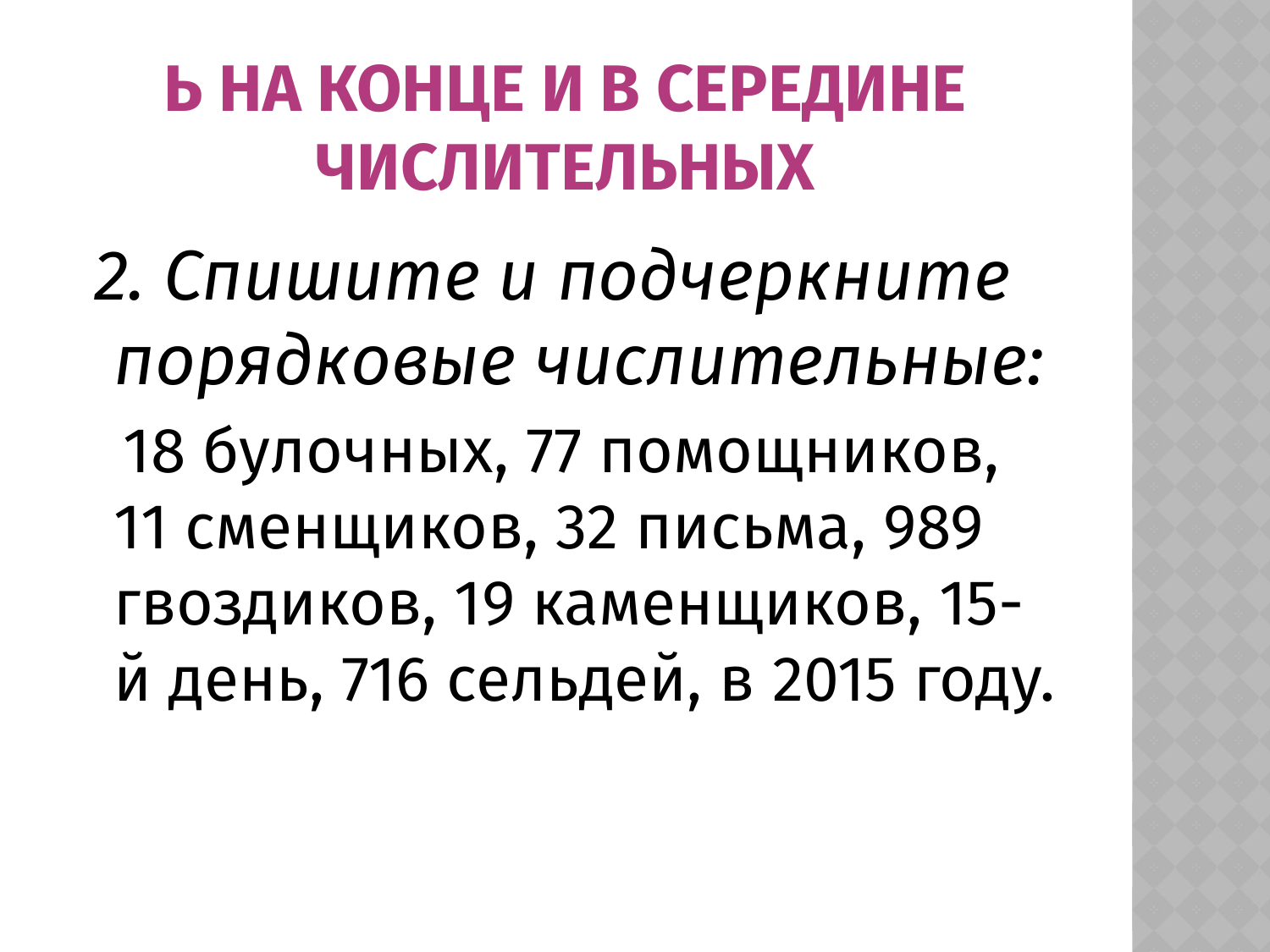

# Ь на конце и в середине числительных
 2. Спишите и подчеркните порядковые числительные:
    18 булочных, 77 помощников, 11 сменщиков, 32 письма, 989 гвоздиков, 19 каменщиков, 15-й день, 716 сельдей, в 2015 году.